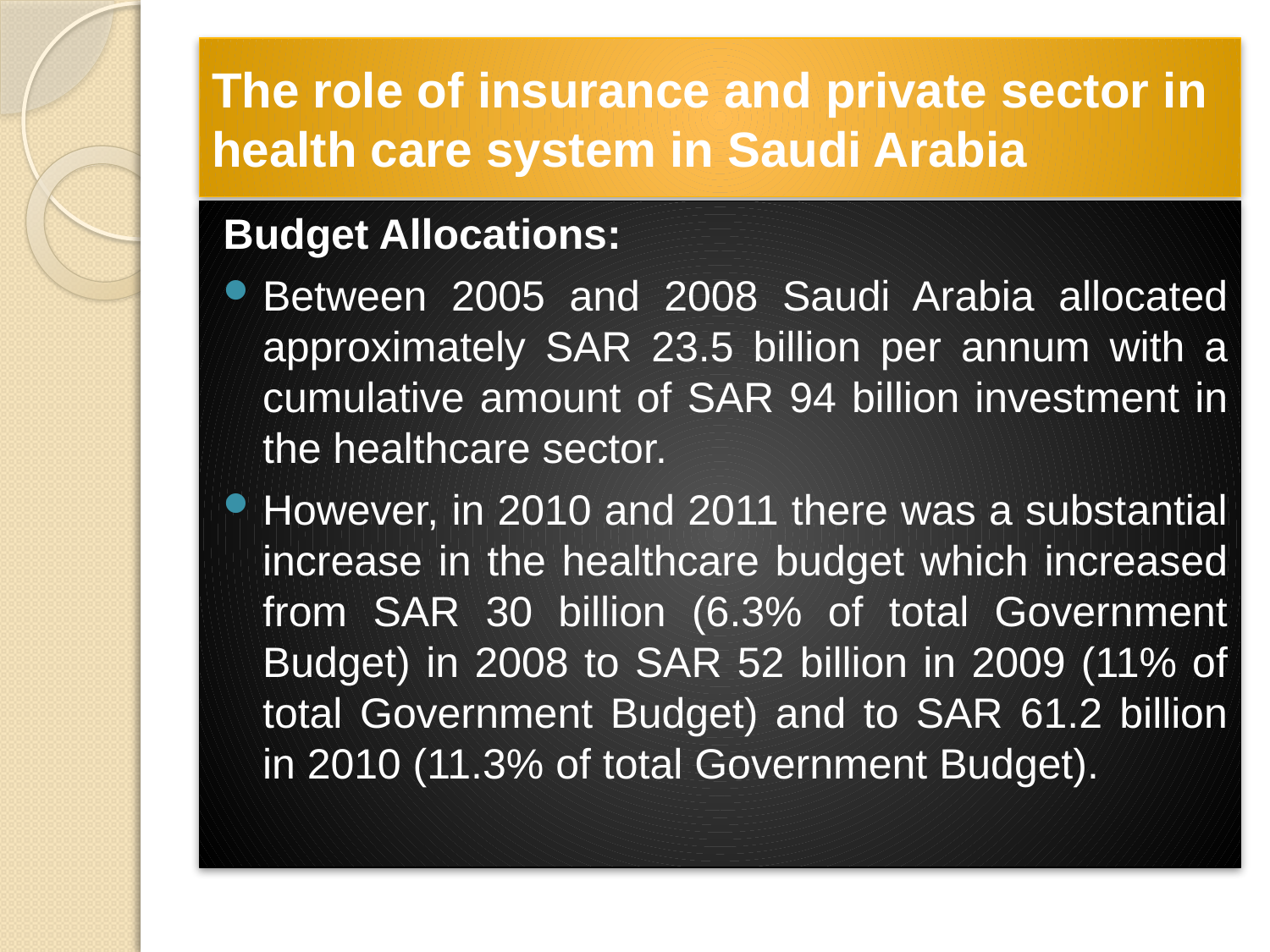

# The role of insurance and private sector in health care system in Saudi Arabia
Budget Allocations:
Between 2005 and 2008 Saudi Arabia allocated approximately SAR 23.5 billion per annum with a cumulative amount of SAR 94 billion investment in the healthcare sector.
However, in 2010 and 2011 there was a substantial increase in the healthcare budget which increased from SAR 30 billion (6.3% of total Government Budget) in 2008 to SAR 52 billion in 2009 (11% of total Government Budget) and to SAR 61.2 billion in 2010 (11.3% of total Government Budget).